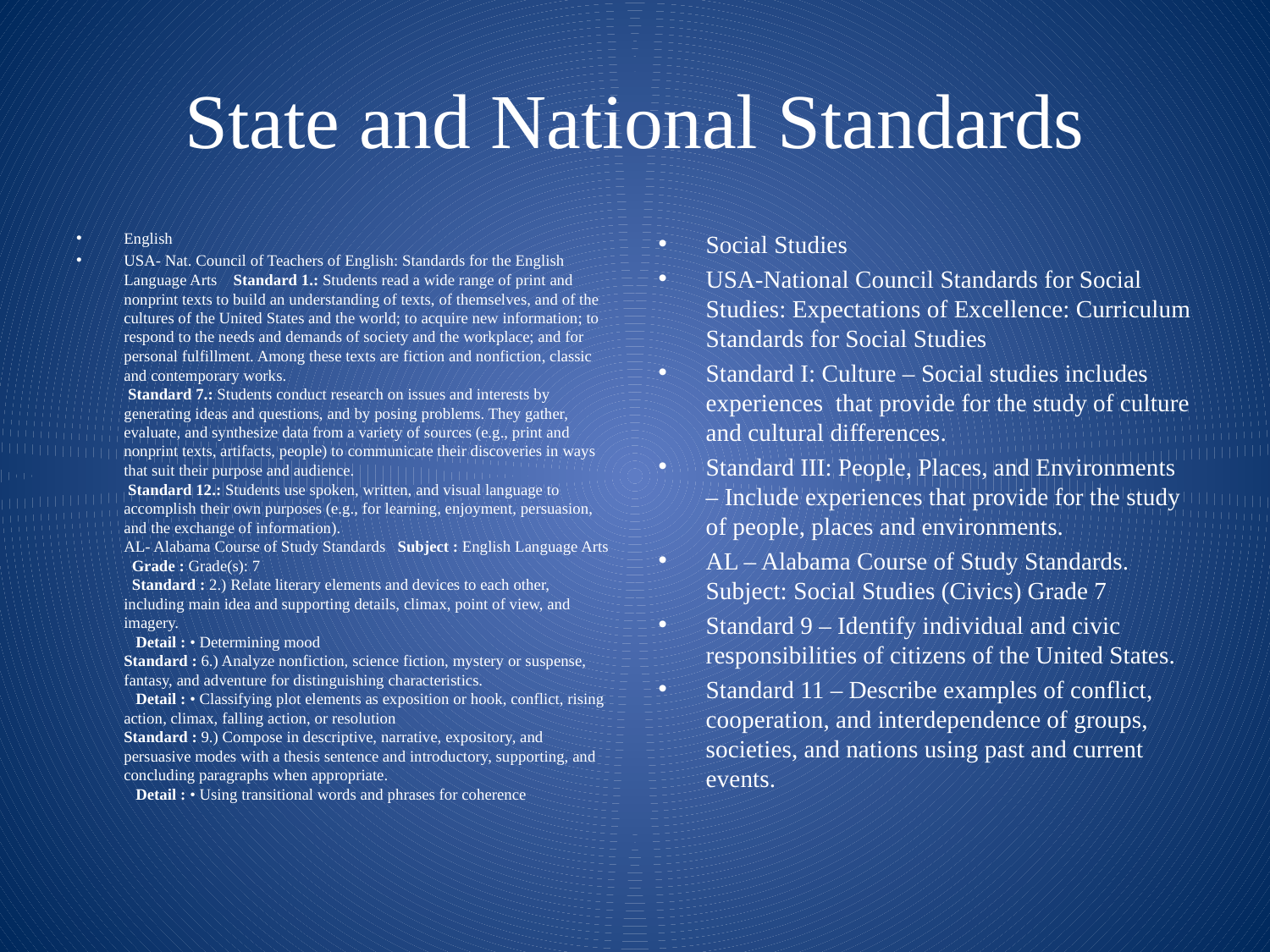

# State and National Standards
English
USA- Nat. Council of Teachers of English: Standards for the English Language Arts    Standard 1.: Students read a wide range of print and nonprint texts to build an understanding of texts, of themselves, and of the cultures of the United States and the world; to acquire new information; to respond to the needs and demands of society and the workplace; and for personal fulfillment. Among these texts are fiction and nonfiction, classic and contemporary works.
 Standard 7.: Students conduct research on issues and interests by generating ideas and questions, and by posing problems. They gather, evaluate, and synthesize data from a variety of sources (e.g., print and nonprint texts, artifacts, people) to communicate their discoveries in ways that suit their purpose and audience.
 Standard 12.: Students use spoken, written, and visual language to accomplish their own purposes (e.g., for learning, enjoyment, persuasion, and the exchange of information).
AL- Alabama Course of Study Standards   Subject : English Language Arts
  Grade : Grade(s): 7
  Standard : 2.) Relate literary elements and devices to each other, including main idea and supporting details, climax, point of view, and imagery.
   Detail : • Determining mood
Standard : 6.) Analyze nonfiction, science fiction, mystery or suspense, fantasy, and adventure for distinguishing characteristics.
   Detail : • Classifying plot elements as exposition or hook, conflict, rising action, climax, falling action, or resolution
Standard : 9.) Compose in descriptive, narrative, expository, and persuasive modes with a thesis sentence and introductory, supporting, and concluding paragraphs when appropriate.
   Detail : • Using transitional words and phrases for coherence
Social Studies
USA-National Council Standards for Social Studies: Expectations of Excellence: Curriculum Standards for Social Studies
Standard I: Culture – Social studies includes experiences  that provide for the study of culture and cultural differences.
Standard III: People, Places, and Environments – Include experiences that provide for the study of people, places and environments.
AL – Alabama Course of Study Standards. Subject: Social Studies (Civics) Grade 7
Standard 9 – Identify individual and civic responsibilities of citizens of the United States.
Standard 11 – Describe examples of conflict, cooperation, and interdependence of groups, societies, and nations using past and current events.